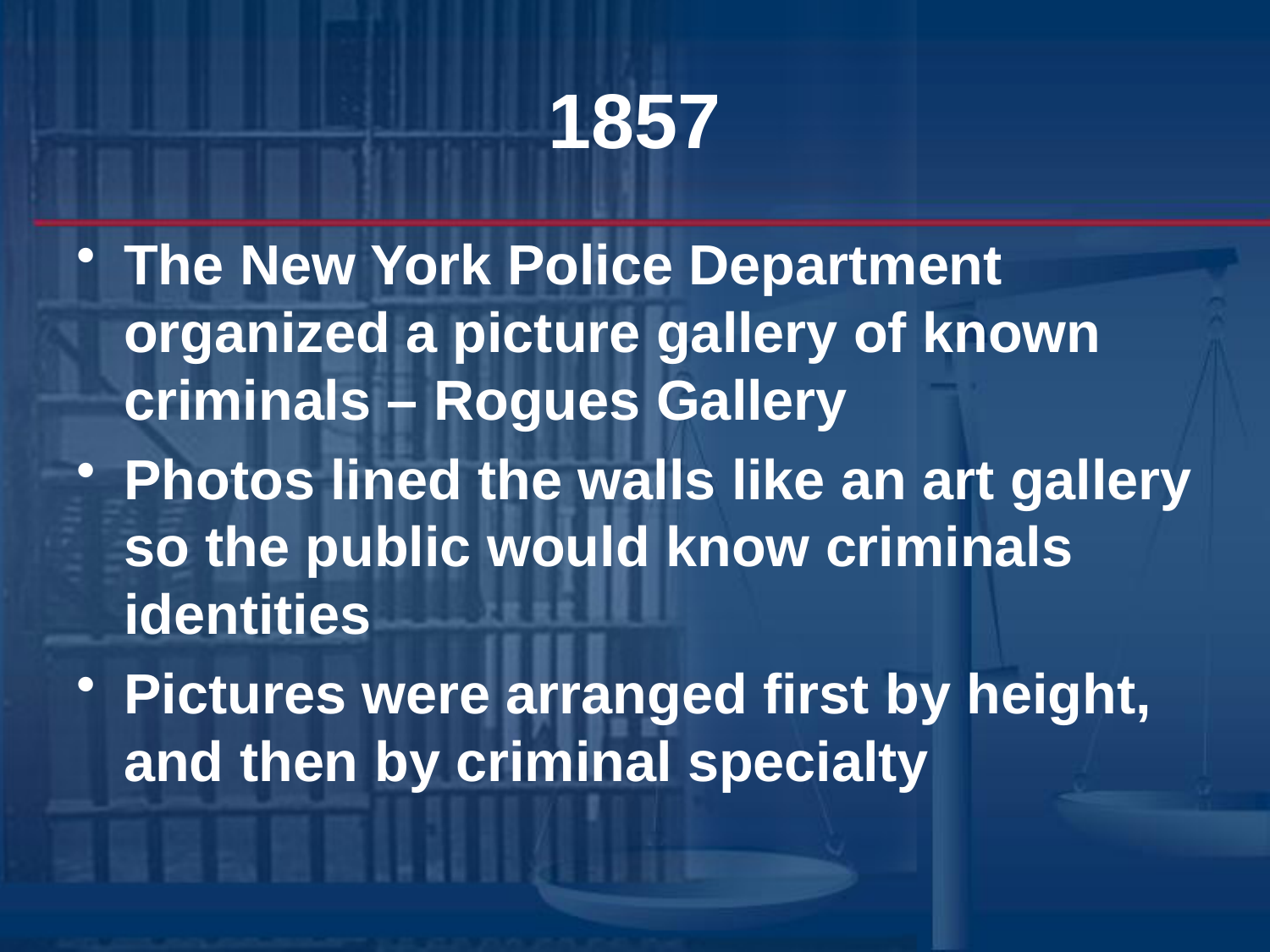

# 1857
The New York Police Department organized a picture gallery of known criminals – Rogues Gallery
Photos lined the walls like an art gallery so the public would know criminals identities
Pictures were arranged first by height, and then by criminal specialty